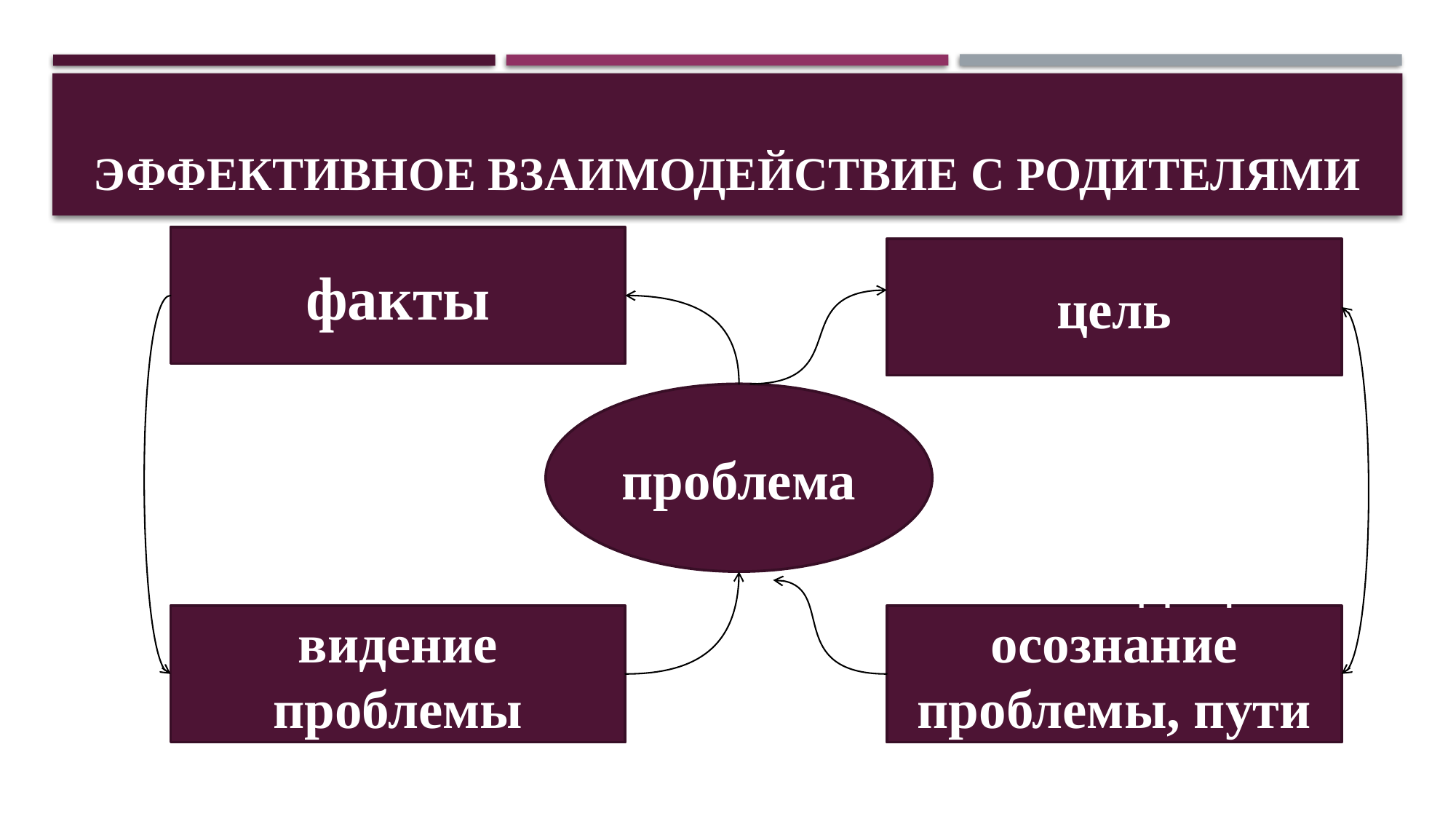

# Эффективное взаимодействие с родителями
факты
цель
проблема
видение проблемы
Рекомендации, осознание проблемы, пути решения